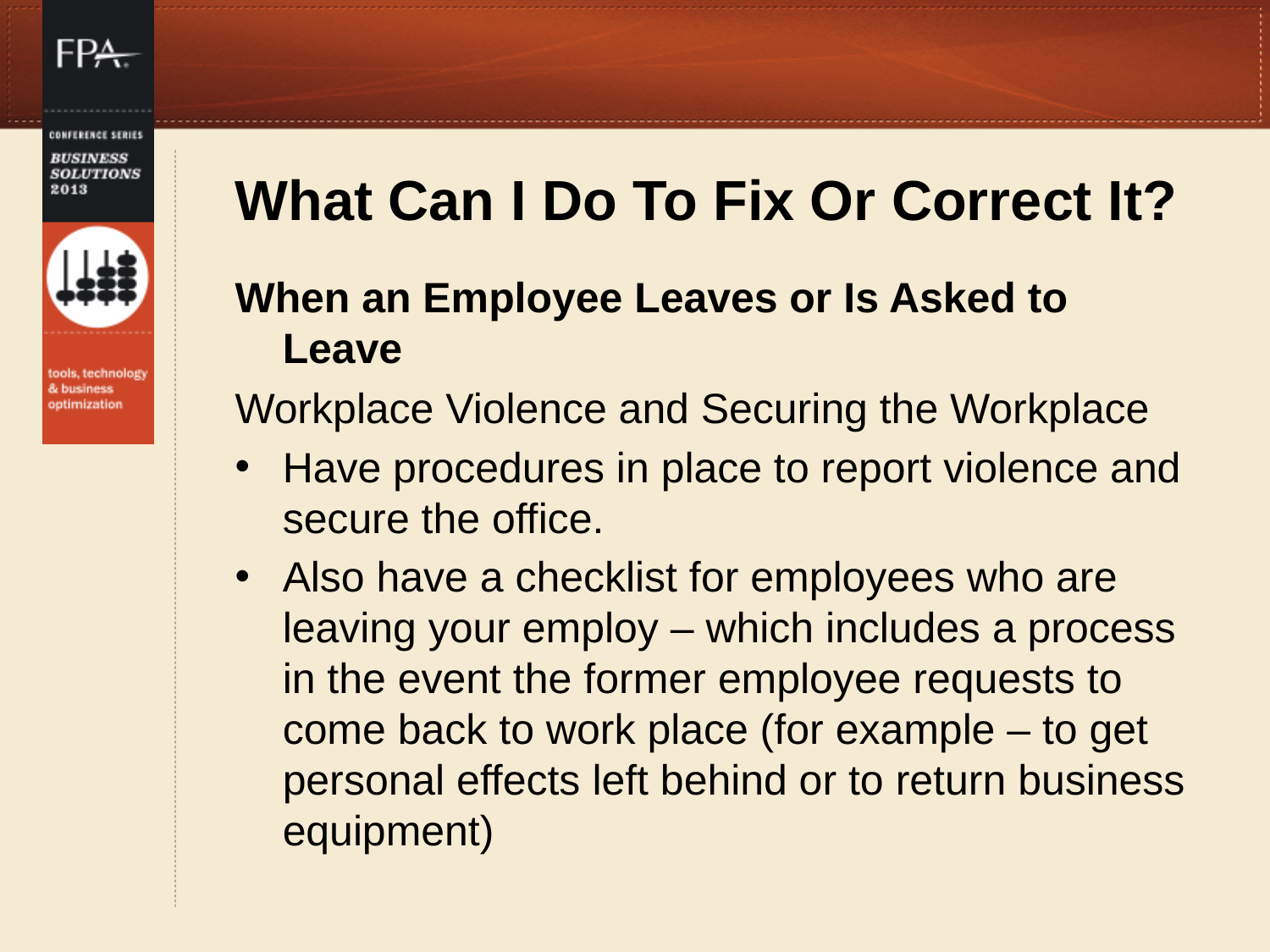

# What Can I Do To Fix Or Correct It?
When an Employee Leaves or Is Asked to Leave
Workplace Violence and Securing the Workplace
Have procedures in place to report violence and secure the office.
Also have a checklist for employees who are leaving your employ – which includes a process in the event the former employee requests to come back to work place (for example – to get personal effects left behind or to return business equipment)